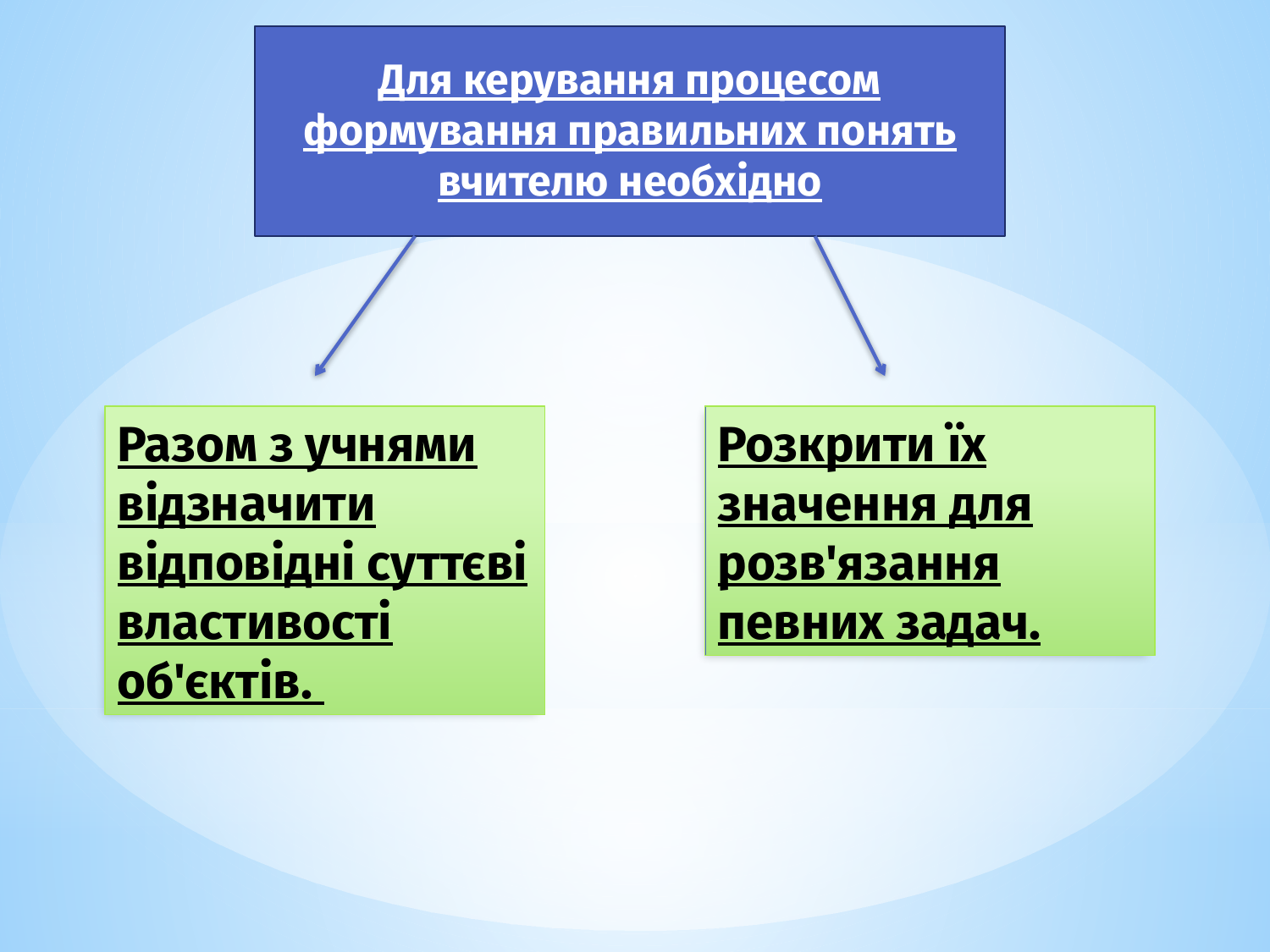

Для керування процесом формування правильних понять вчителю необхідно
Разом з учнями відзначити відповідні суттєві властивості об'єктів.
Розкрити їх значення для розв'язання певних задач.